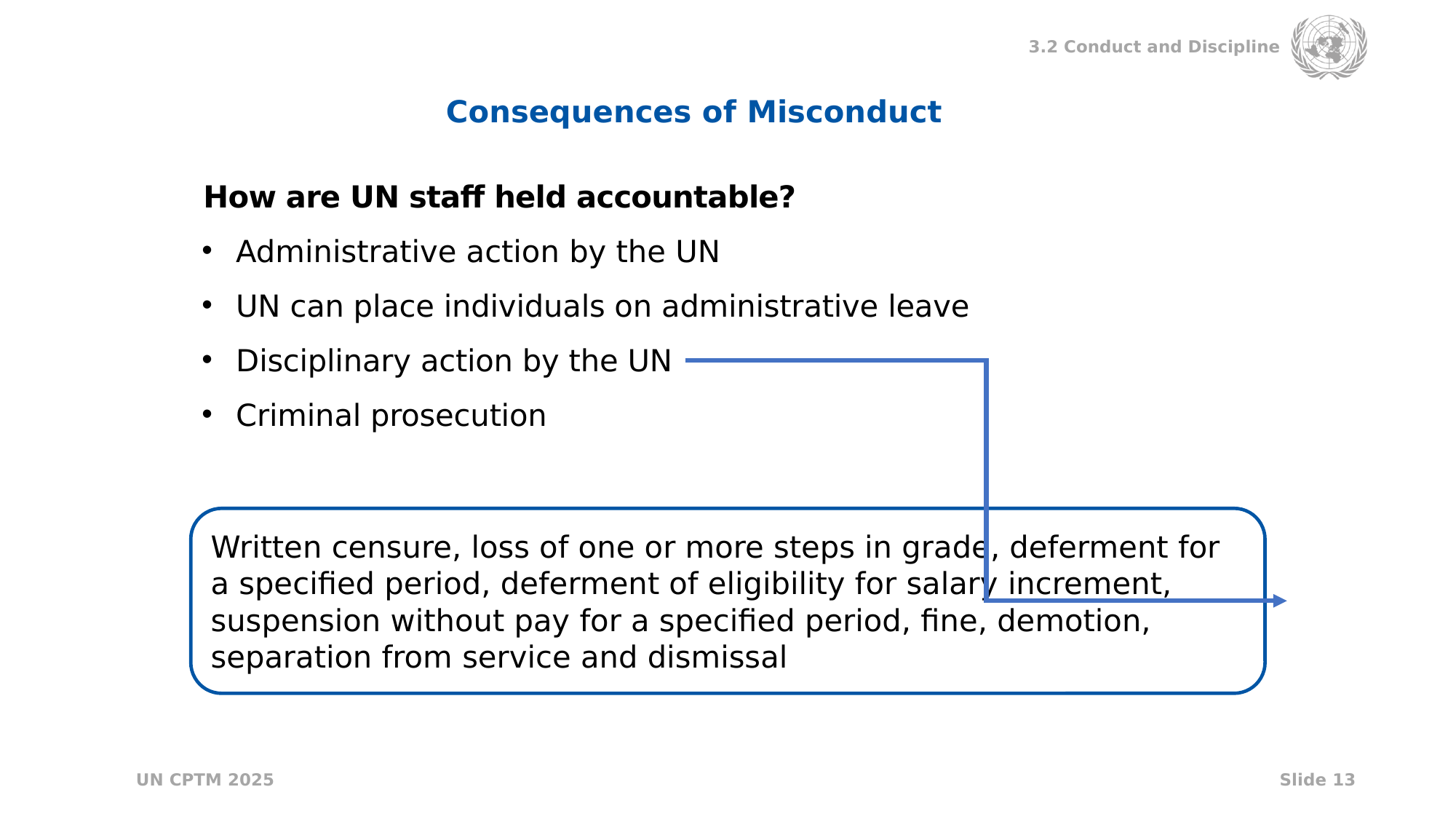

Consequences of Misconduct
How are UN staff held accountable?
Administrative action by the UN
UN can place individuals on administrative leave
Disciplinary action by the UN
Criminal prosecution
Written censure, loss of one or more steps in grade, deferment for a specified period, deferment of eligibility for salary increment, suspension without pay for a specified period, fine, demotion, separation from service and dismissal